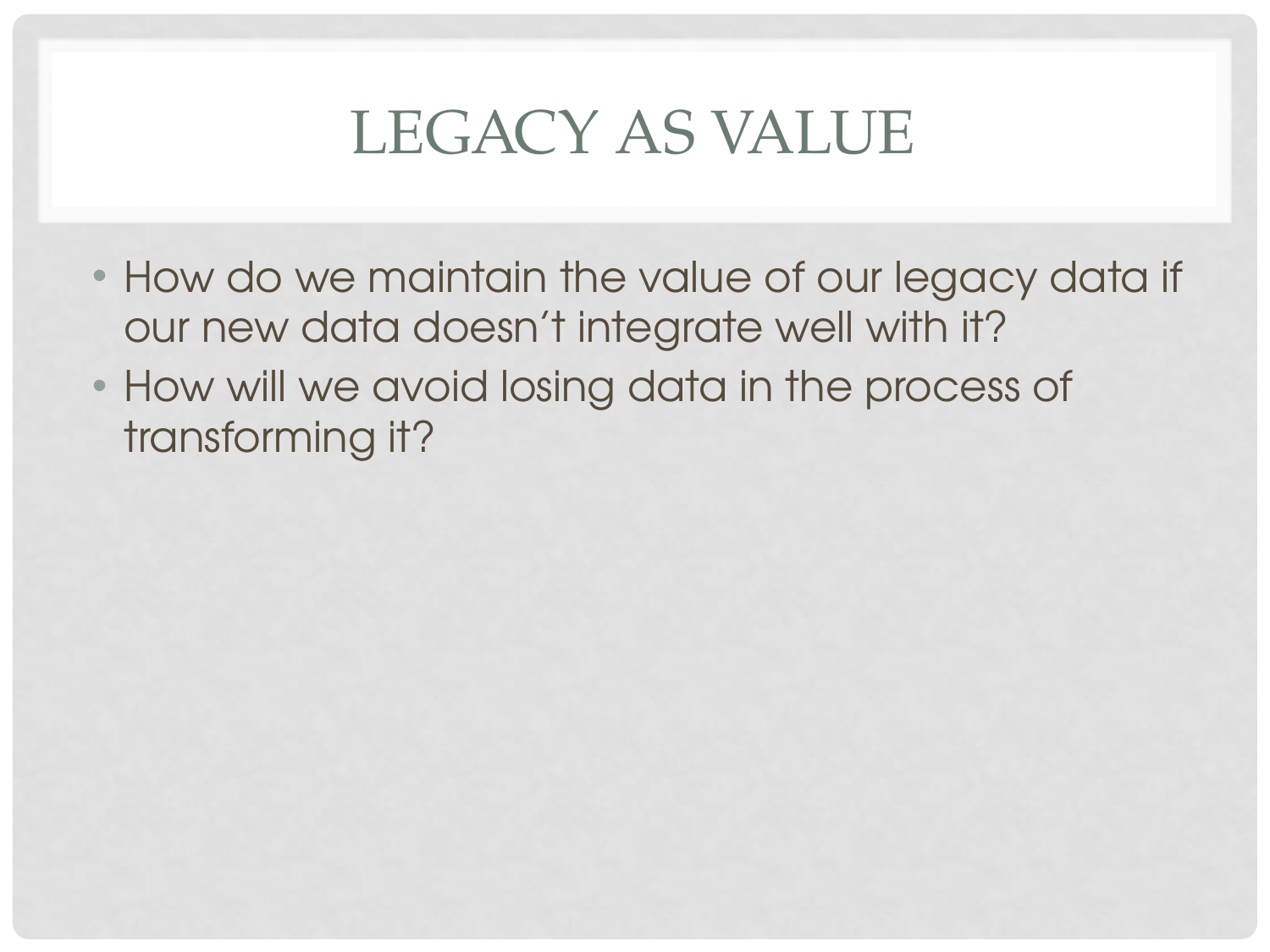

# Legacy as Value
How do we maintain the value of our legacy data if our new data doesn’t integrate well with it?
How will we avoid losing data in the process of transforming it?